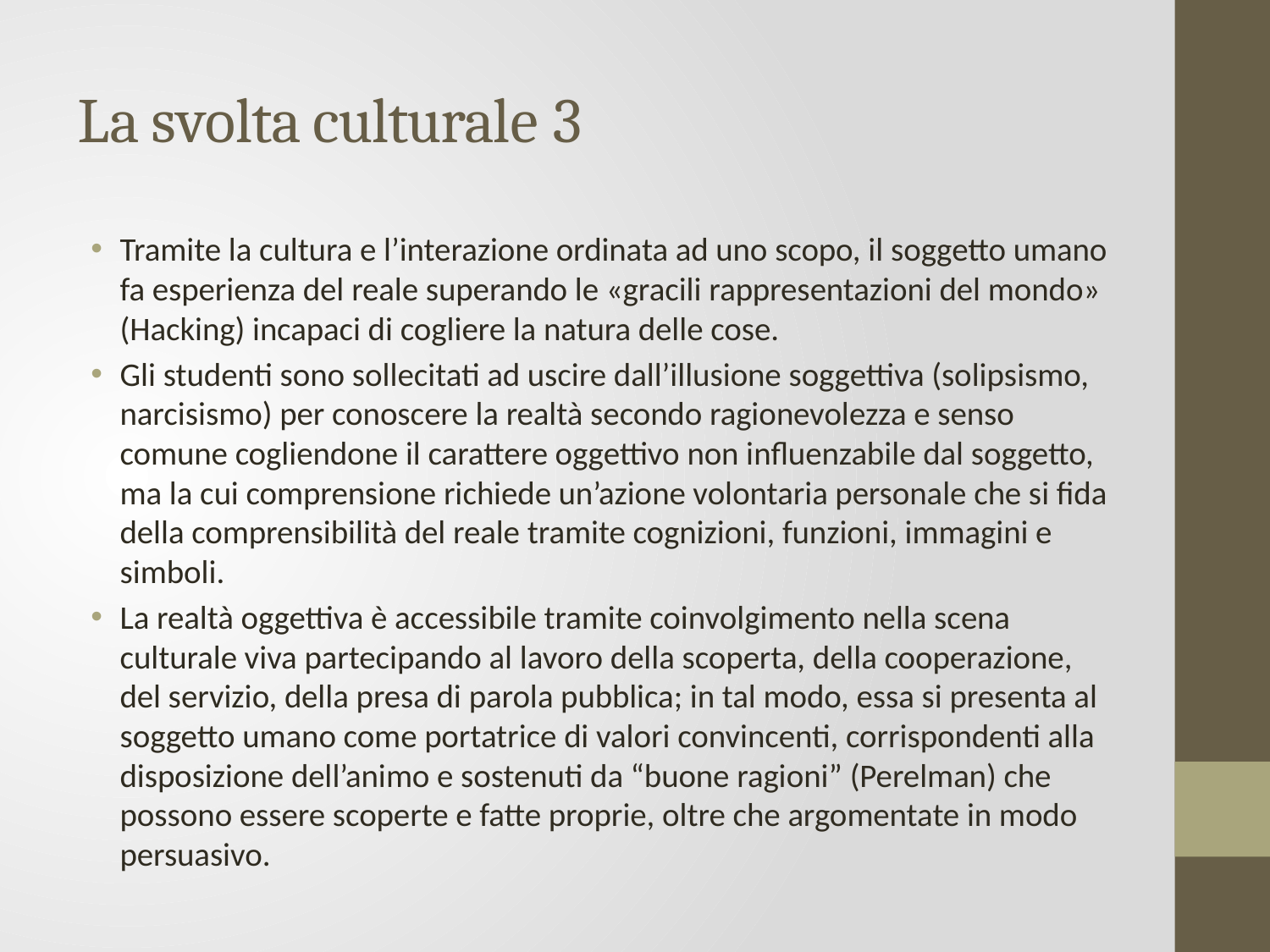

# La svolta culturale 3
Tramite la cultura e l’interazione ordinata ad uno scopo, il soggetto umano fa esperienza del reale superando le «gracili rappresentazioni del mondo» (Hacking) incapaci di cogliere la natura delle cose.
Gli studenti sono sollecitati ad uscire dall’illusione soggettiva (solipsismo, narcisismo) per conoscere la realtà secondo ragionevolezza e senso comune cogliendone il carattere oggettivo non influenzabile dal soggetto, ma la cui comprensione richiede un’azione volontaria personale che si fida della comprensibilità del reale tramite cognizioni, funzioni, immagini e simboli.
La realtà oggettiva è accessibile tramite coinvolgimento nella scena culturale viva partecipando al lavoro della scoperta, della cooperazione, del servizio, della presa di parola pubblica; in tal modo, essa si presenta al soggetto umano come portatrice di valori convincenti, corrispondenti alla disposizione dell’animo e sostenuti da “buone ragioni” (Perelman) che possono essere scoperte e fatte proprie, oltre che argomentate in modo persuasivo.